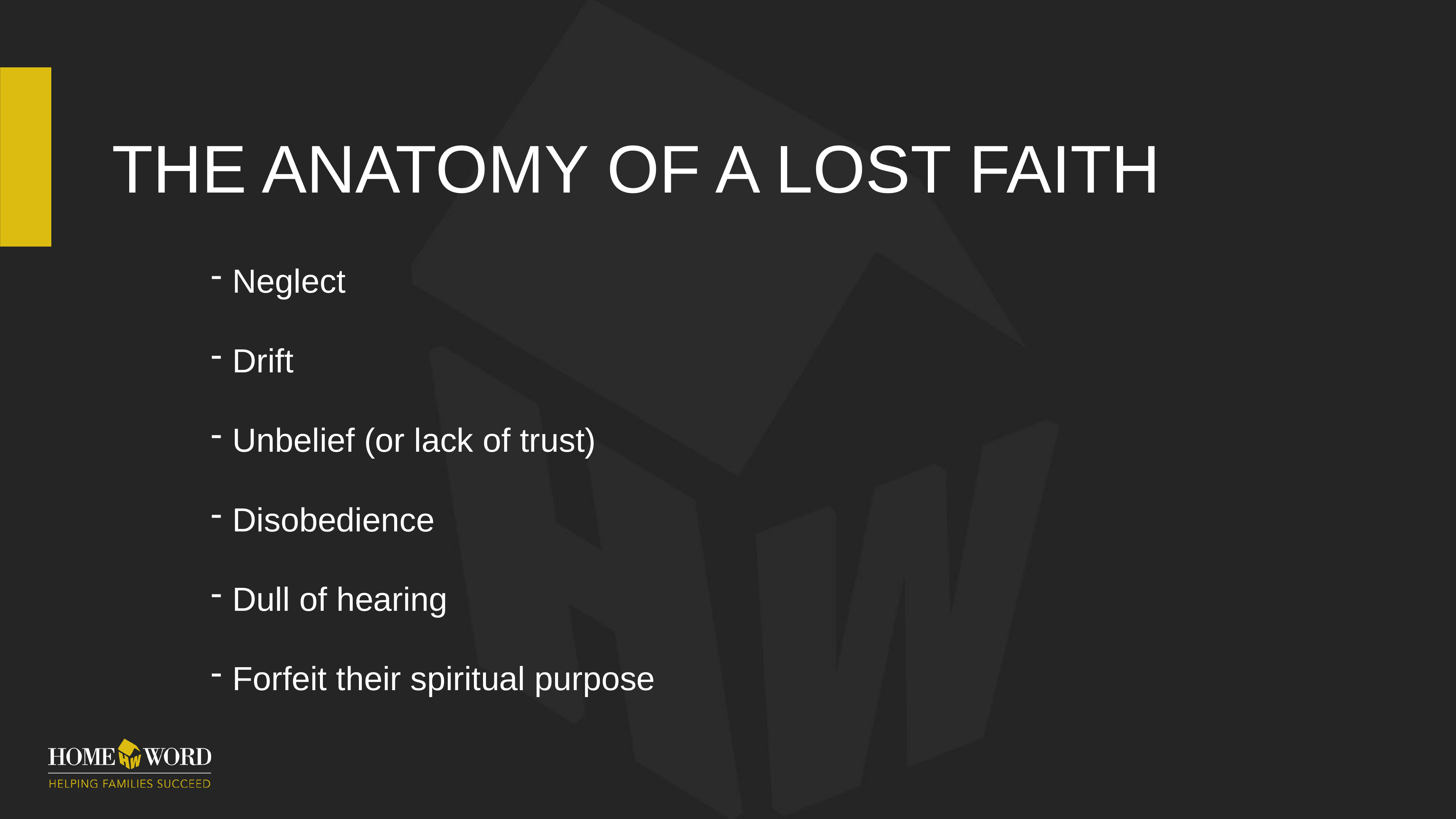

# The anatomy of a lost faith
Neglect
Drift
Unbelief (or lack of trust)
Disobedience
Dull of hearing
Forfeit their spiritual purpose